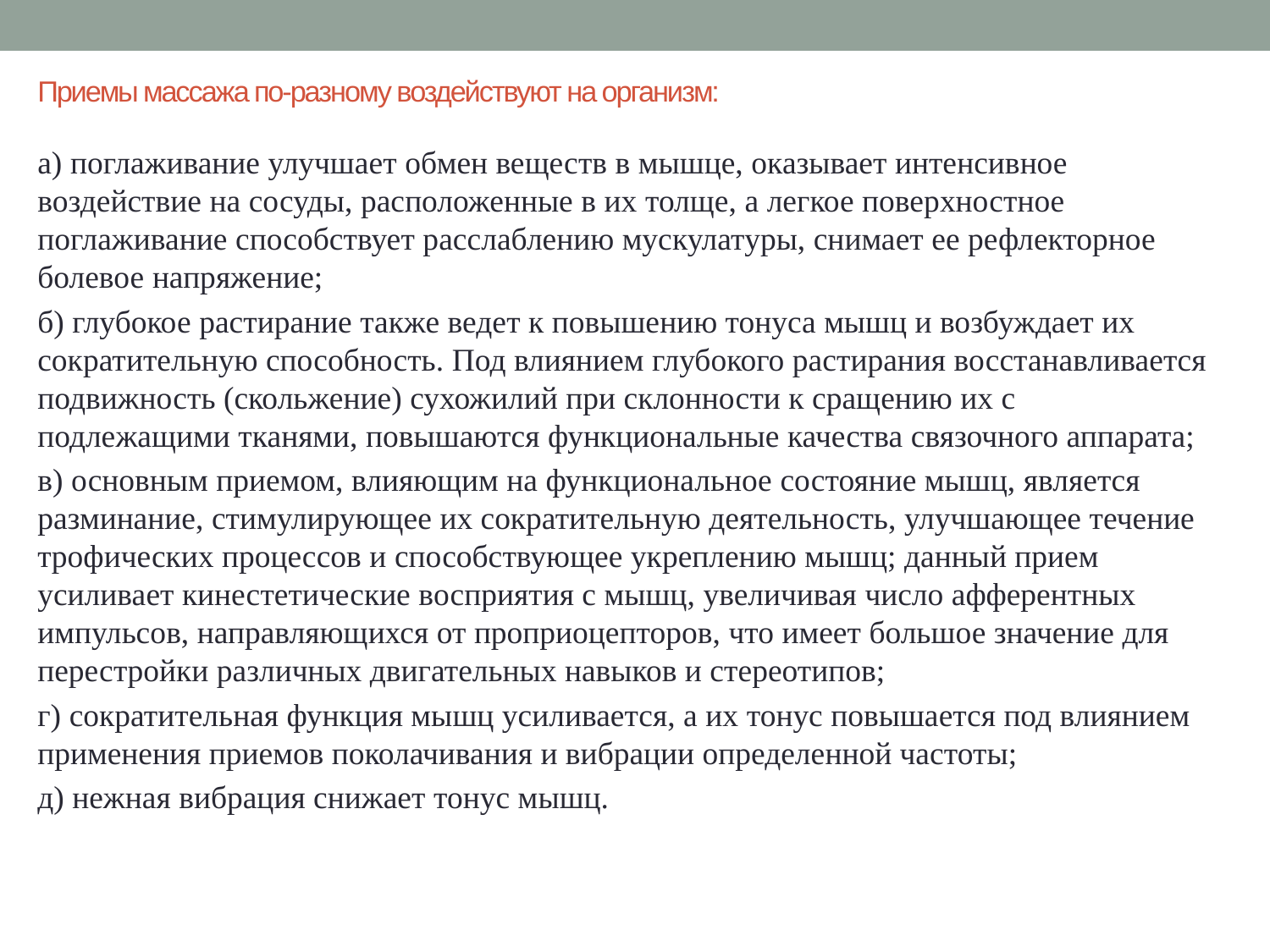

# Приемы массажа по-разному воздействуют на организм:
а) поглаживание улучшает обмен веществ в мышце, оказывает интенсивное воздействие на сосуды, расположенные в их толще, а легкое поверхностное поглаживание способствует расслаблению мускулатуры, снимает ее рефлекторное болевое напряжение;
б) глубокое растирание также ведет к повышению тонуса мышц и возбуждает их сократительную способность. Под влиянием глубокого растирания восстанавливается подвижность (скольжение) сухожилий при склонности к сращению их с подлежащими тканями, повышаются функциональные качества связочного аппарата;
в) основным приемом, влияющим на функциональное состояние мышц, является разминание, стимулирующее их сократительную деятельность, улучшающее течение трофических процессов и способствующее укреплению мышц; данный прием усиливает кинестетические восприятия с мышц, увеличивая число афферентных импульсов, направляющихся от проприоцепторов, что имеет большое значение для перестройки различных двигательных навыков и стереотипов;
г) сократительная функция мышц усиливается, а их тонус повышается под влиянием применения приемов поколачивания и вибрации определенной частоты;
д) нежная вибрация снижает тонус мышц.